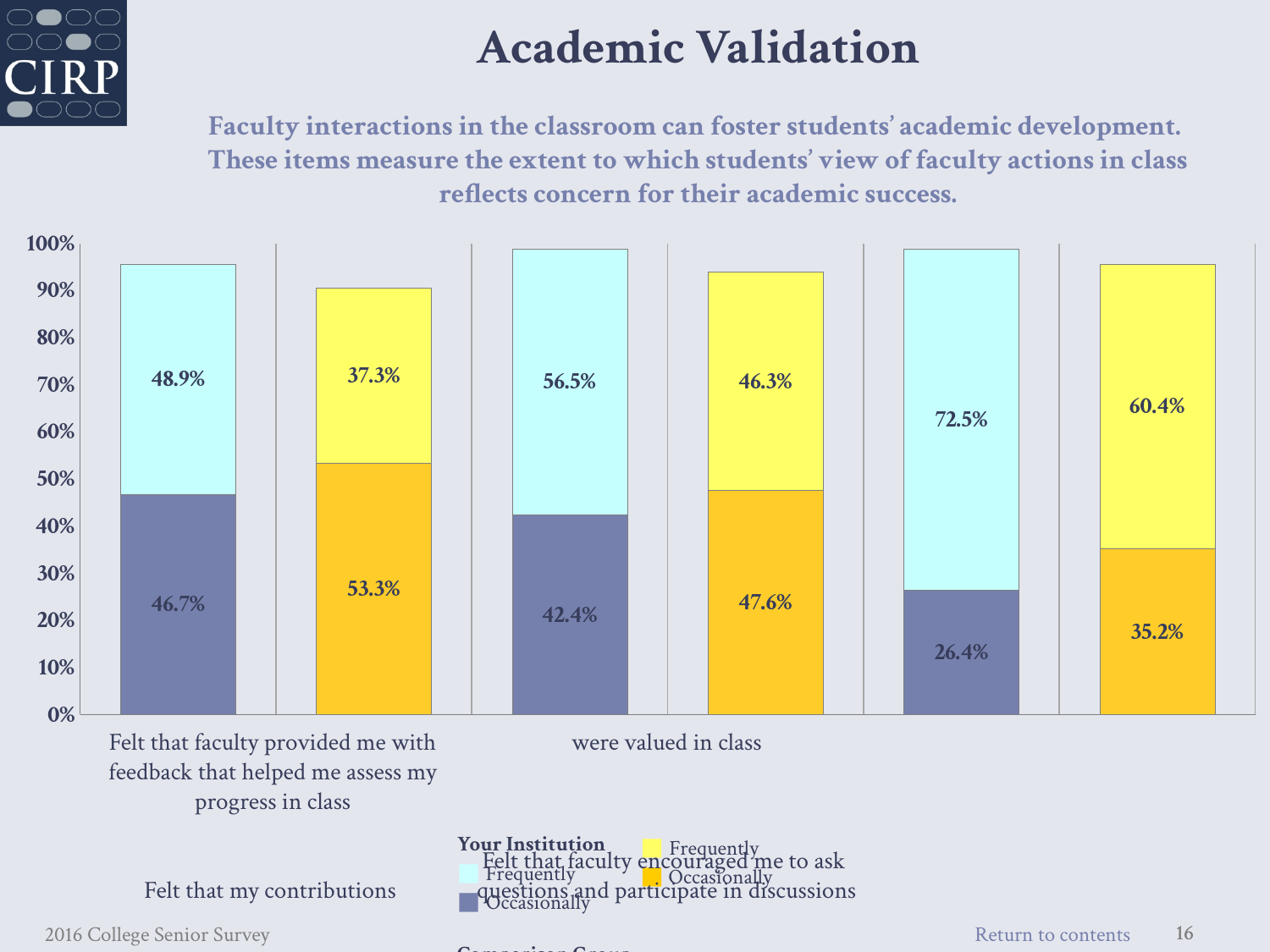

Academic Validation
Faculty interactions in the classroom can foster students’ academic development.
These items measure the extent to which students’ view of faculty actions in class
reflects concern for their academic success.

### Chart

| Category | occasionally | frequently |
|---|---|---|
| Assess progress | 0.467 | 0.489 |
| comp | 0.533 | 0.373 |
| Contributions were valued | 0.424 | 0.565 |
| comp | 0.476 | 0.463 |
| Encouraged to ask questions | 0.264 | 0.725 |
| comp | 0.352 | 0.604 |
Felt that faculty provided me with feedback that helped me assess my progress in class

Felt that my contributions
were valued in class

Felt that faculty encouraged me to ask
questions and participate in discussions

Your Institution
■ Frequently
■ Occasionally

Comparison Group
■ Frequently
■ Occasionally

2016 College Senior Survey
16
16